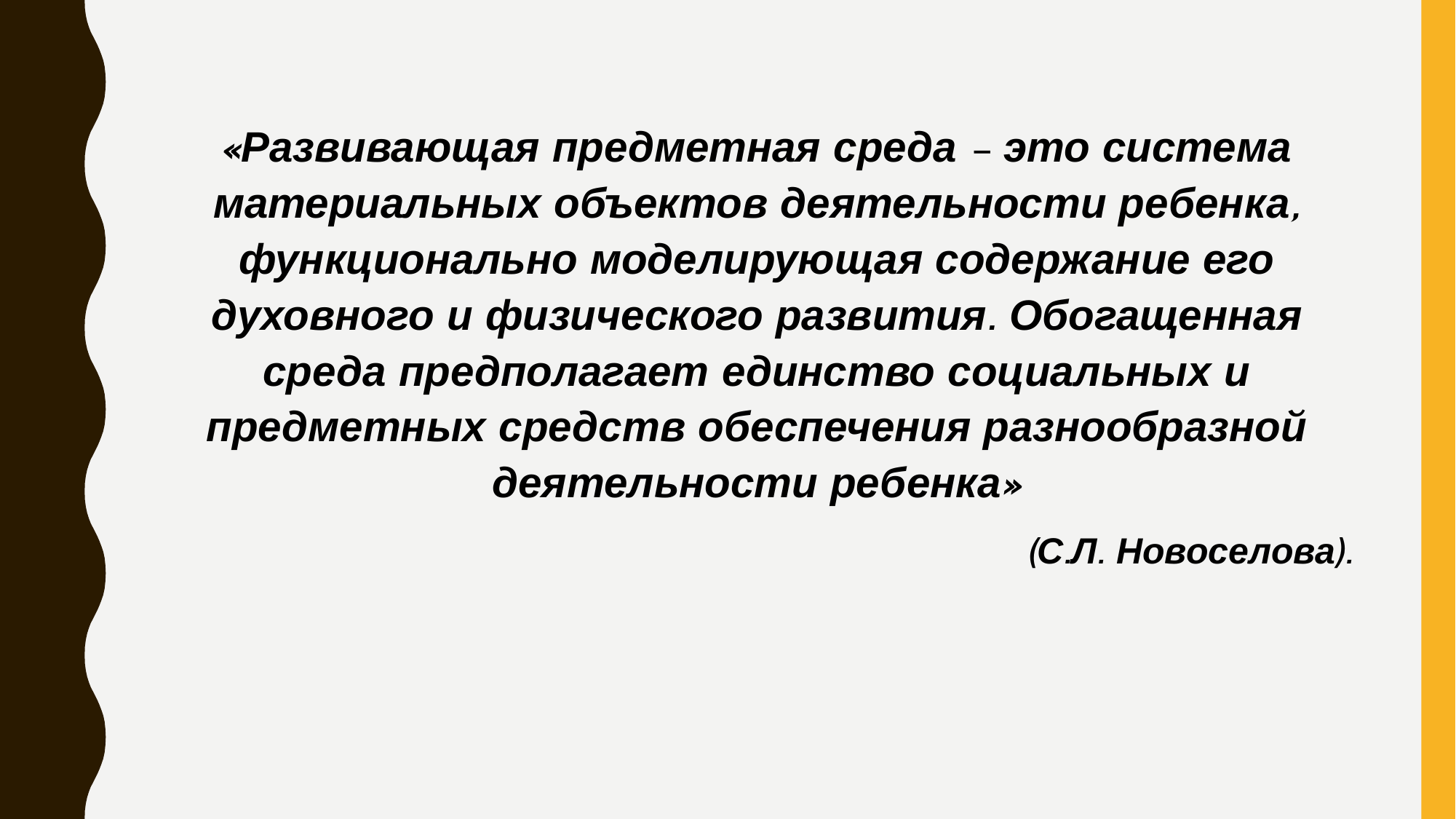

«Развивающая предметная среда – это система материальных объектов деятельности ребенка, функционально моделирующая содержание его духовного и физического развития. Обогащенная среда предполагает единство социальных и предметных средств обеспечения разнообразной деятельности ребенка»
 (С.Л. Новоселова).